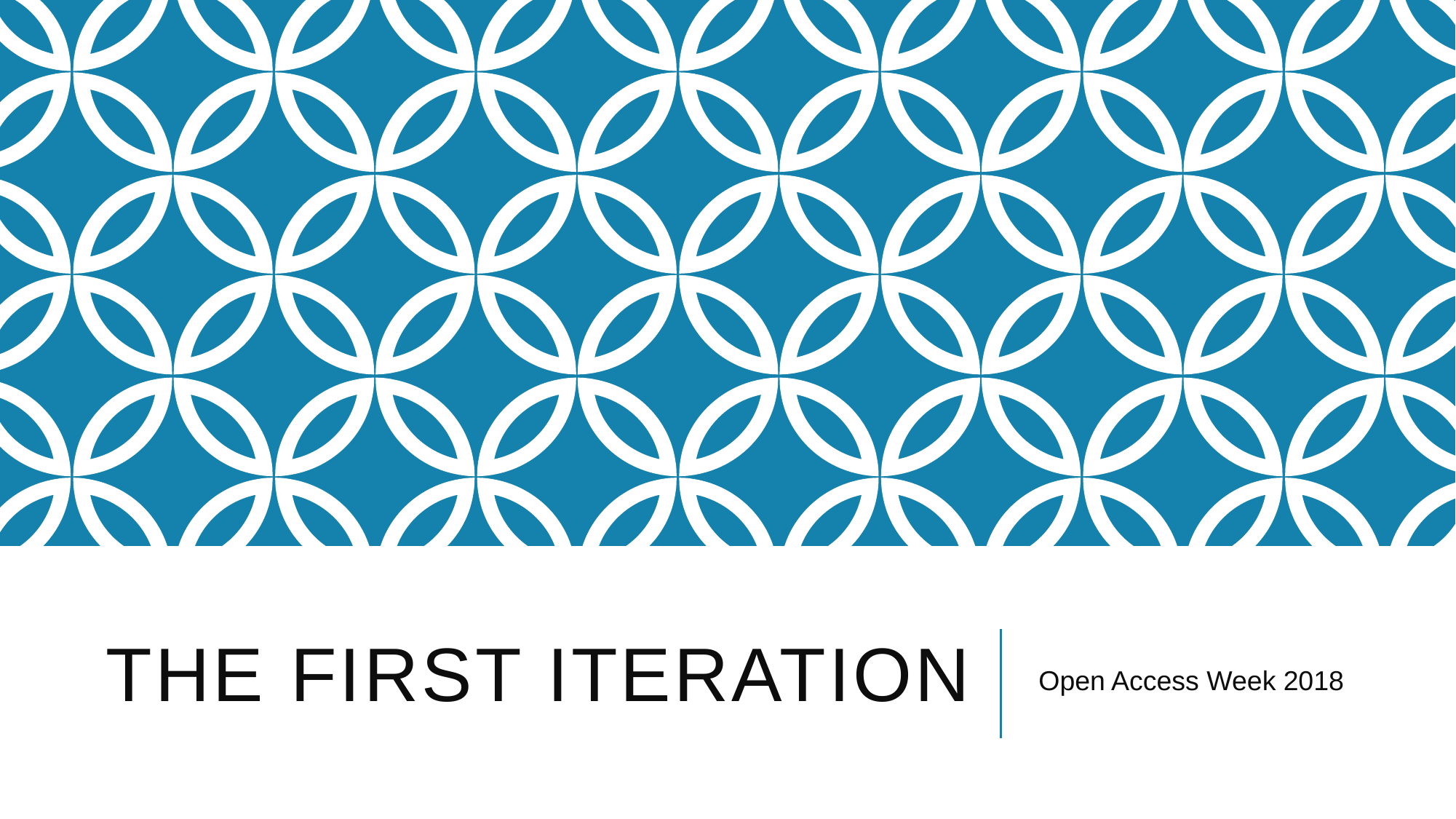

# The First Iteration
Open Access Week 2018